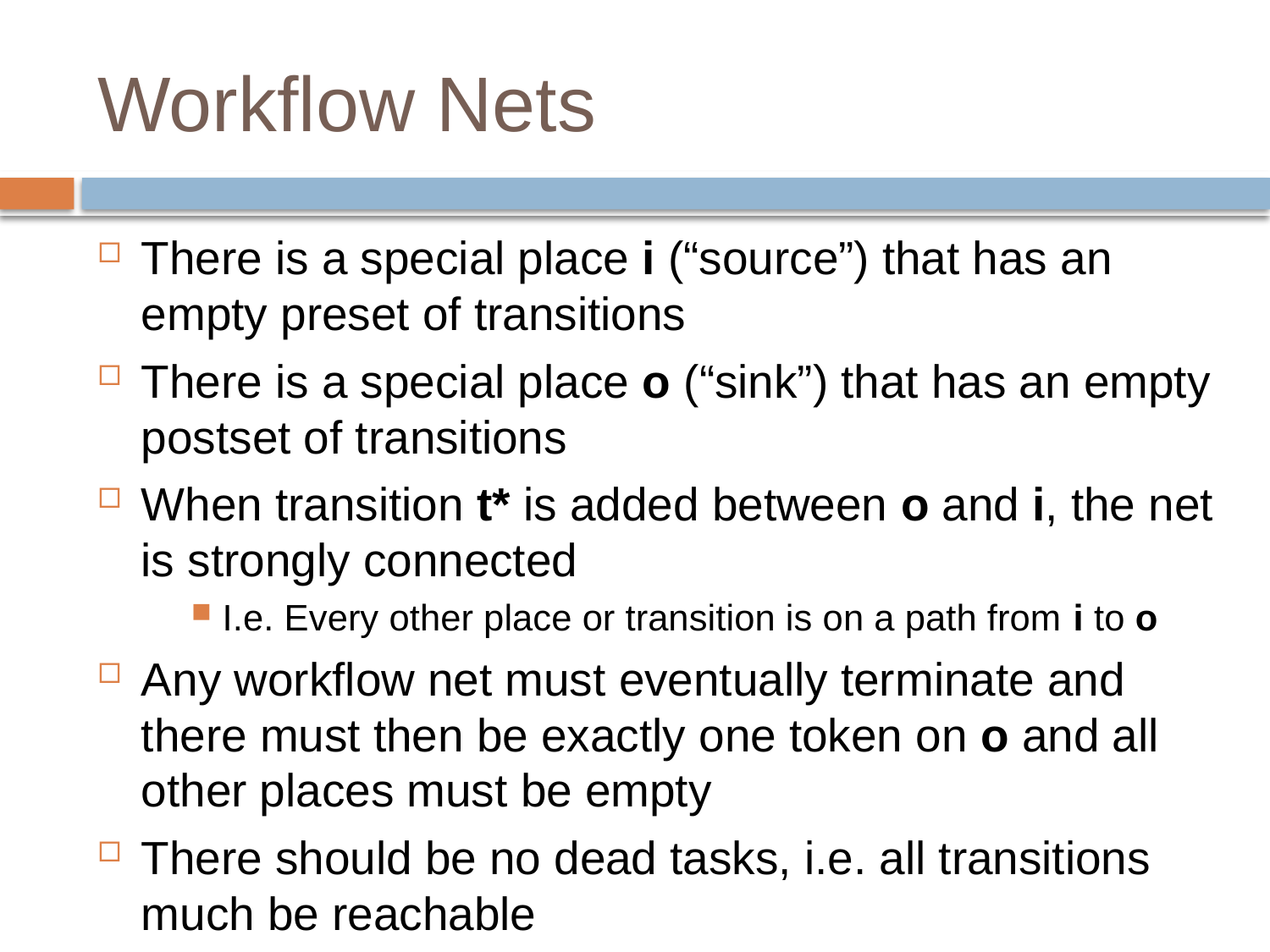

# Workflow Nets
There is a special place i (“source”) that has an empty preset of transitions
There is a special place o (“sink”) that has an empty postset of transitions
When transition t* is added between o and i, the net is strongly connected
I.e. Every other place or transition is on a path from i to o
Any workflow net must eventually terminate and there must then be exactly one token on o and all other places must be empty
There should be no dead tasks, i.e. all transitions much be reachable